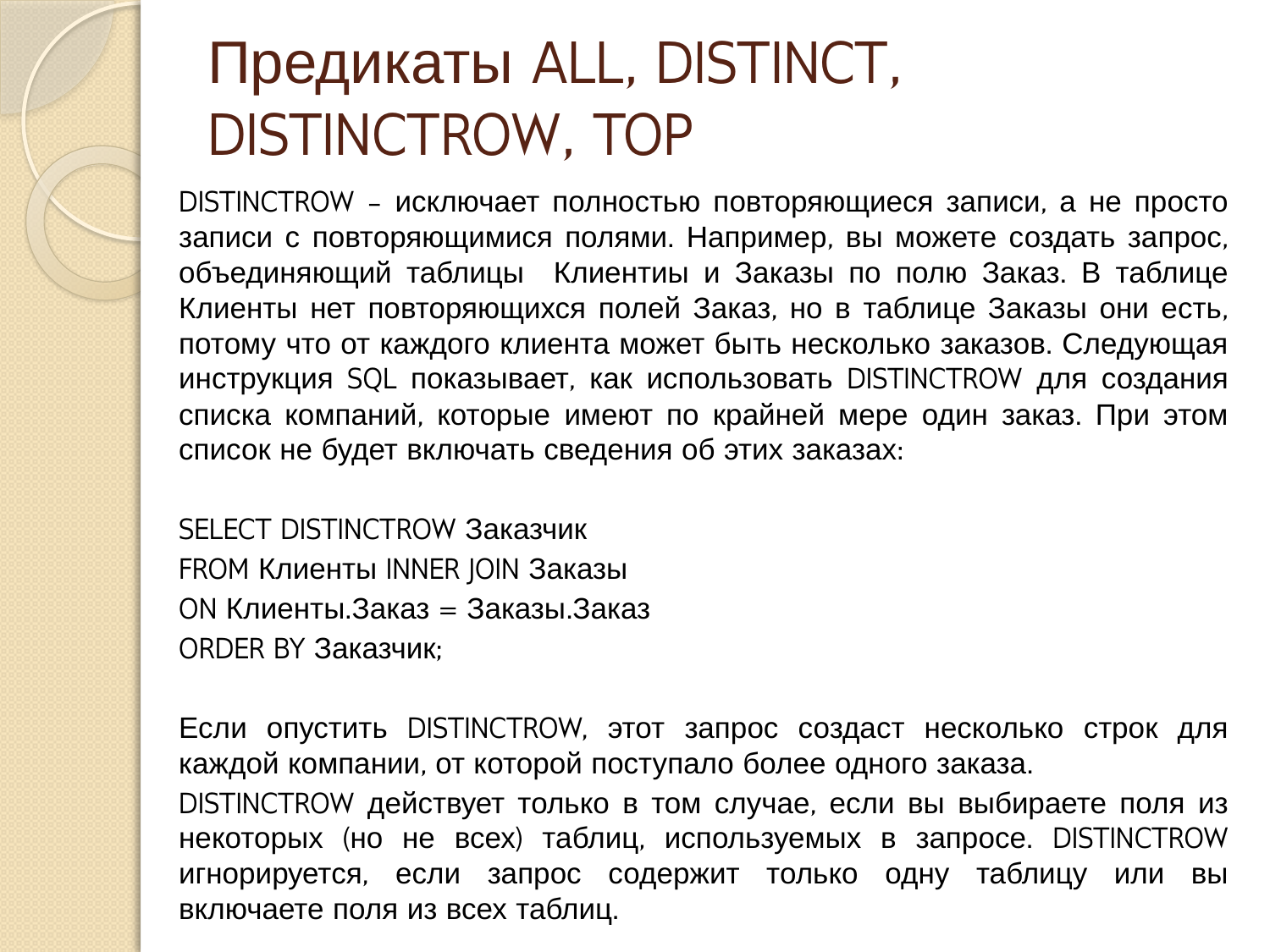

# Предикаты ALL, DISTINCT, DISTINCTROW, TOP
DISTINCTROW – исключает полностью повторяющиеся записи, а не просто записи с повторяющимися полями. Например, вы можете создать запрос, объединяющий таблицы  Клиентиы и Заказы по полю Заказ. В таблице Клиенты нет повторяющихся полей Заказ, но в таблице Заказы они есть, потому что от каждого клиента может быть несколько заказов. Следующая инструкция SQL показывает, как использовать DISTINCTROW для создания списка компаний, которые имеют по крайней мере один заказ. При этом список не будет включать сведения об этих заказах:

SELECT DISTINCTROW Заказчик
FROM Клиенты INNER JOIN Заказы
ON Клиенты.Заказ = Заказы.Заказ
ORDER BY Заказчик;

Если опустить DISTINCTROW, этот запрос создаст несколько строк для каждой компании, от которой поступало более одного заказа.
DISTINCTROW действует только в том случае, если вы выбираете поля из некоторых (но не всех) таблиц, используемых в запросе. DISTINCTROW игнорируется, если запрос содержит только одну таблицу или вы включаете поля из всех таблиц.